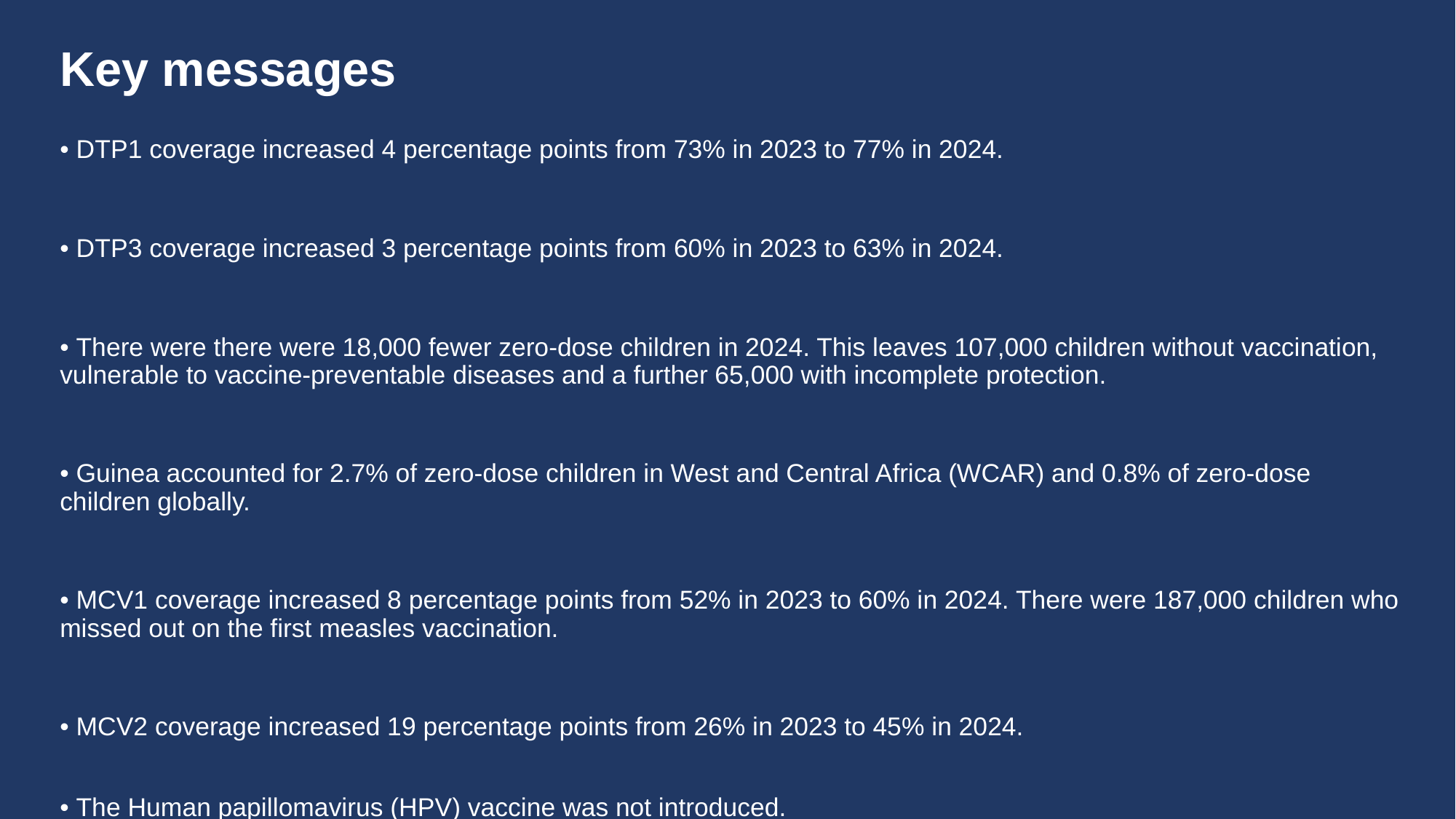

# Key messages
• DTP1 coverage increased 4 percentage points from 73% in 2023 to 77% in 2024.

• DTP3 coverage increased 3 percentage points from 60% in 2023 to 63% in 2024.

• There were there were 18,000 fewer zero-dose children in 2024. This leaves 107,000 children without vaccination, vulnerable to vaccine-preventable diseases and a further 65,000 with incomplete protection.

• Guinea accounted for 2.7% of zero-dose children in West and Central Africa (WCAR) and 0.8% of zero-dose children globally.

• MCV1 coverage increased 8 percentage points from 52% in 2023 to 60% in 2024. There were 187,000 children who missed out on the first measles vaccination.

• MCV2 coverage increased 19 percentage points from 26% in 2023 to 45% in 2024.

• The Human papillomavirus (HPV) vaccine was not introduced.